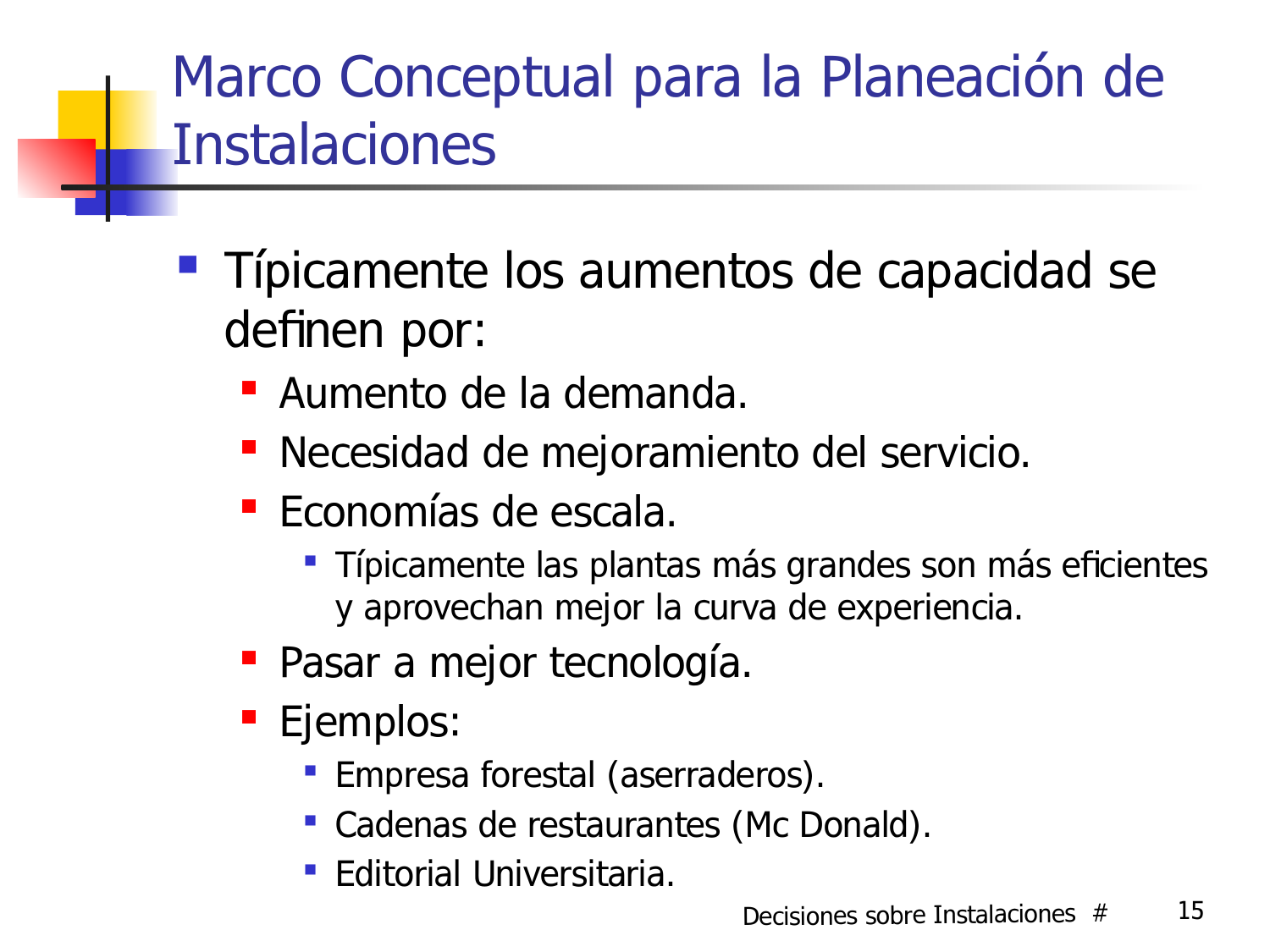

# Marco Conceptual para la Planeación de Instalaciones
Típicamente los aumentos de capacidad se definen por:
Aumento de la demanda.
Necesidad de mejoramiento del servicio.
Economías de escala.
Típicamente las plantas más grandes son más eficientes y aprovechan mejor la curva de experiencia.
Pasar a mejor tecnología.
Ejemplos:
Empresa forestal (aserraderos).
Cadenas de restaurantes (Mc Donald).
Editorial Universitaria.
15
Decisiones sobre Instalaciones  #